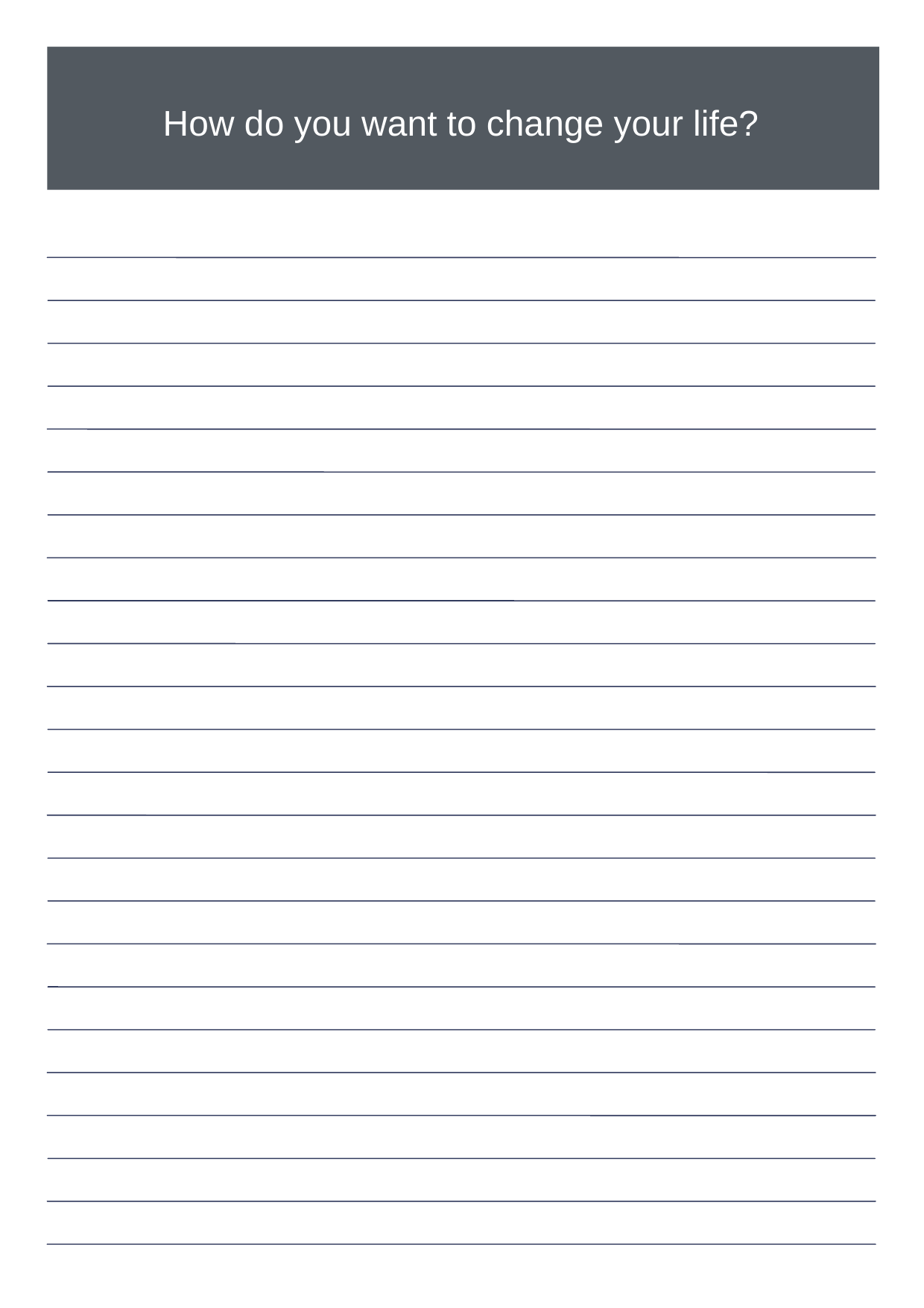

How do you want to change your life?